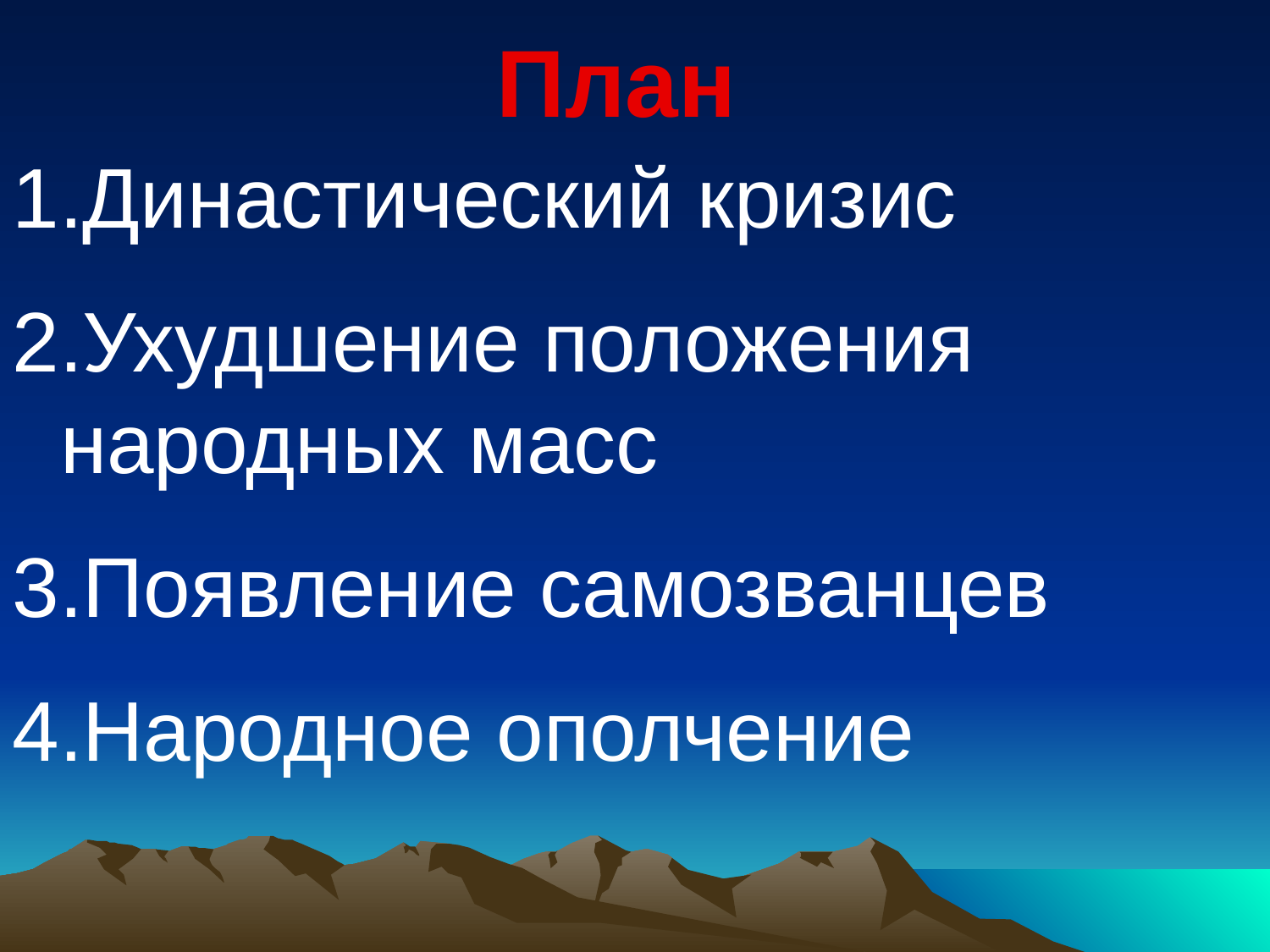

# План
Династический кризис
Ухудшение положения народных масс
Появление самозванцев
Народное ополчение